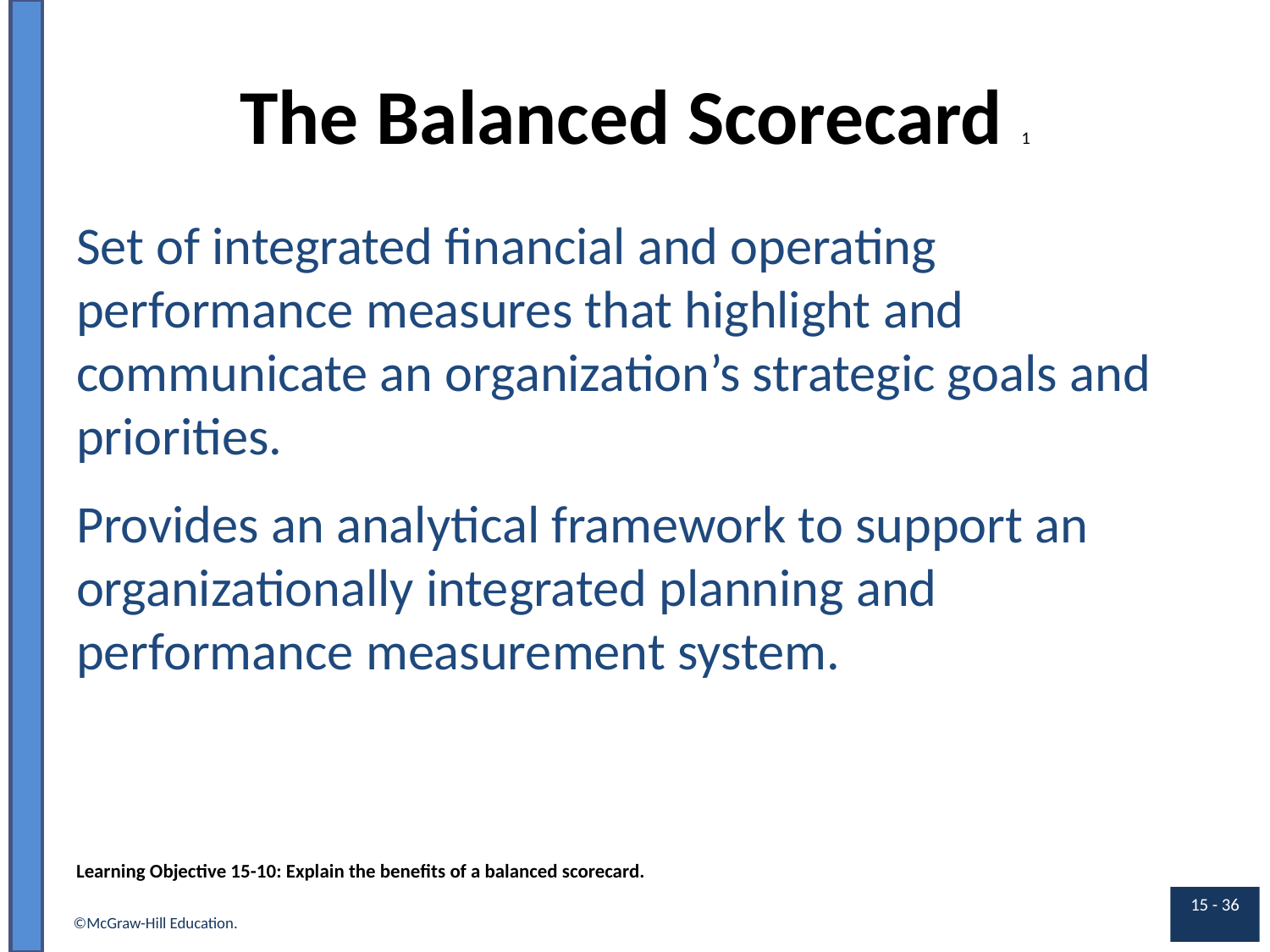

# The Balanced Scorecard 1
Set of integrated financial and operating performance measures that highlight and communicate an organization’s strategic goals and priorities.
Provides an analytical framework to support an organizationally integrated planning and performance measurement system.
Learning Objective 15-10: Explain the benefits of a balanced scorecard.